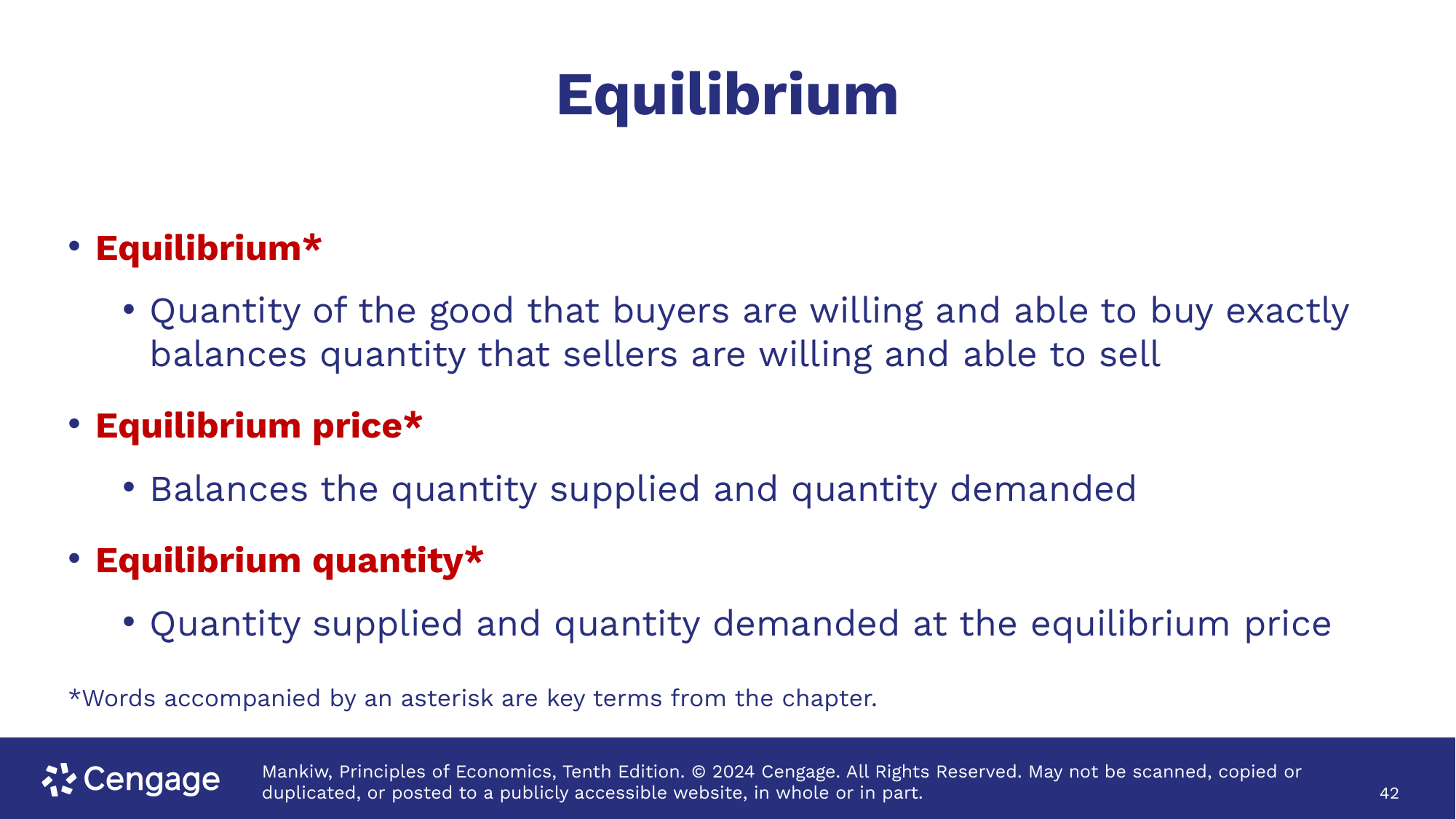

# Equilibrium
Equilibrium*
Quantity of the good that buyers are willing and able to buy exactly balances quantity that sellers are willing and able to sell
Equilibrium price*
Balances the quantity supplied and quantity demanded
Equilibrium quantity*
Quantity supplied and quantity demanded at the equilibrium price
*Words accompanied by an asterisk are key terms from the chapter.